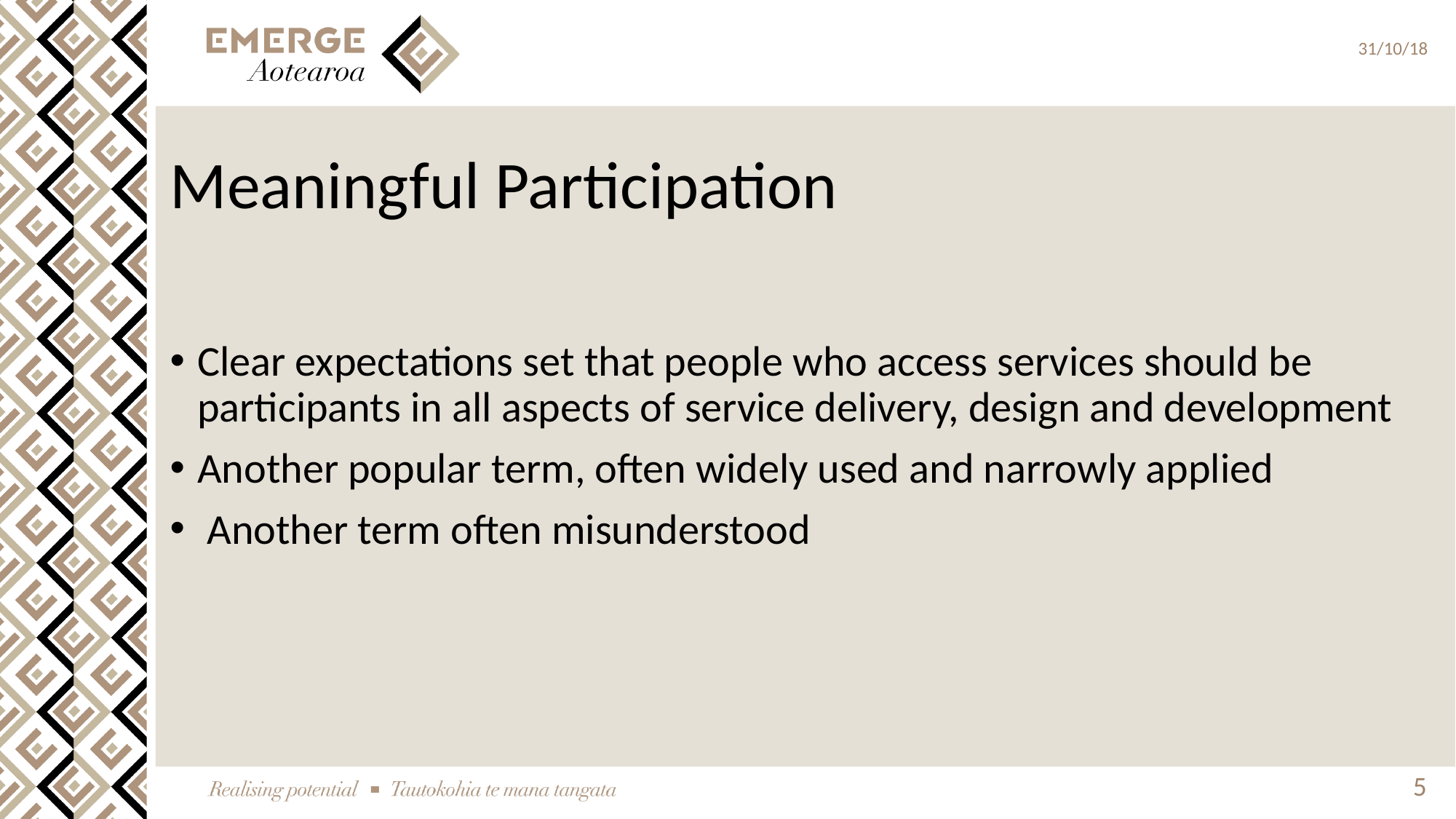

# Meaningful Participation

Clear expectations set that people who access services should be participants in all aspects of service delivery, design and development
Another popular term, often widely used and narrowly applied
 Another term often misunderstood